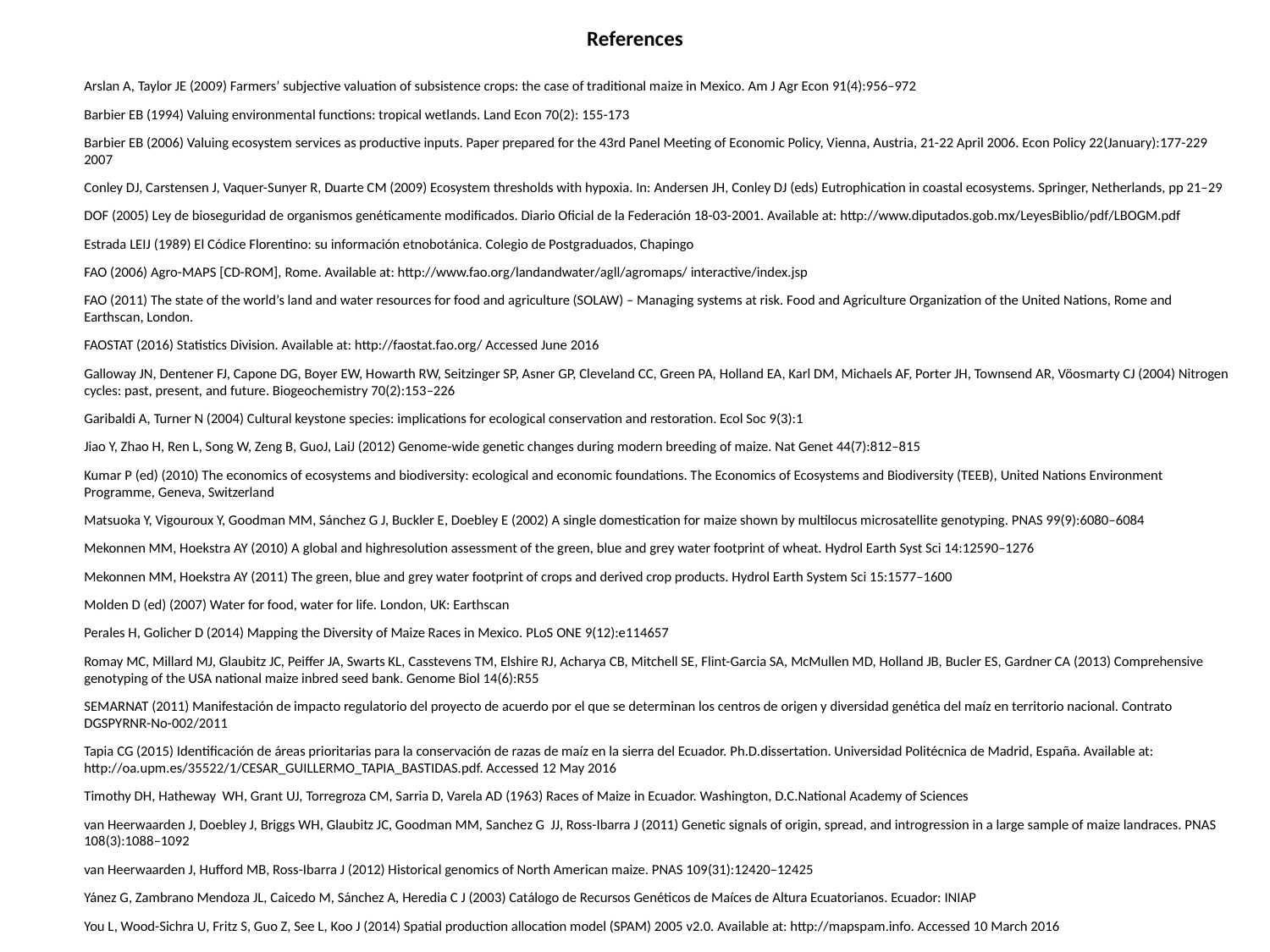

# References
Arslan A, Taylor JE (2009) Farmers’ subjective valuation of subsistence crops: the case of traditional maize in Mexico. Am J Agr Econ 91(4):956–972
Barbier EB (1994) Valuing environmental functions: tropical wetlands. Land Econ 70(2): 155-173
Barbier EB (2006) Valuing ecosystem services as productive inputs. Paper prepared for the 43rd Panel Meeting of Economic Policy, Vienna, Austria, 21-22 April 2006. Econ Policy 22(January):177-229 2007
Conley DJ, Carstensen J, Vaquer-Sunyer R, Duarte CM (2009) Ecosystem thresholds with hypoxia. In: Andersen JH, Conley DJ (eds) Eutrophication in coastal ecosystems. Springer, Netherlands, pp 21–29
DOF (2005) Ley de bioseguridad de organismos genéticamente modificados. Diario Oficial de la Federación 18-03-2001. Available at: http://www.diputados.gob.mx/LeyesBiblio/pdf/LBOGM.pdf
Estrada LEIJ (1989) El Códice Florentino: su información etnobotánica. Colegio de Postgraduados, Chapingo
FAO (2006) Agro-MAPS [CD-ROM], Rome. Available at: http://www.fao.org/landandwater/agll/agromaps/ interactive/index.jsp
FAO (2011) The state of the world’s land and water resources for food and agriculture (SOLAW) – Managing systems at risk. Food and Agriculture Organization of the United Nations, Rome and Earthscan, London.
FAOSTAT (2016) Statistics Division. Available at: http://faostat.fao.org/ Accessed June 2016
Galloway JN, Dentener FJ, Capone DG, Boyer EW, Howarth RW, Seitzinger SP, Asner GP, Cleveland CC, Green PA, Holland EA, Karl DM, Michaels AF, Porter JH, Townsend AR, Vöosmarty CJ (2004) Nitrogen cycles: past, present, and future. Biogeochemistry 70(2):153–226
Garibaldi A, Turner N (2004) Cultural keystone species: implications for ecological conservation and restoration. Ecol Soc 9(3):1
Jiao Y, Zhao H, Ren L, Song W, Zeng B, GuoJ, LaiJ (2012) Genome-wide genetic changes during modern breeding of maize. Nat Genet 44(7):812–815
Kumar P (ed) (2010) The economics of ecosystems and biodiversity: ecological and economic foundations. The Economics of Ecosystems and Biodiversity (TEEB), United Nations Environment Programme, Geneva, Switzerland
Matsuoka Y, Vigouroux Y, Goodman MM, Sánchez G J, Buckler E, Doebley E (2002) A single domestication for maize shown by multilocus microsatellite genotyping. PNAS 99(9):6080–6084
Mekonnen MM, Hoekstra AY (2010) A global and highresolution assessment of the green, blue and grey water footprint of wheat. Hydrol Earth Syst Sci 14:12590–1276
Mekonnen MM, Hoekstra AY (2011) The green, blue and grey water footprint of crops and derived crop products. Hydrol Earth System Sci 15:1577–1600
Molden D (ed) (2007) Water for food, water for life. London, UK: Earthscan
Perales H, Golicher D (2014) Mapping the Diversity of Maize Races in Mexico. PLoS ONE 9(12):e114657
Romay MC, Millard MJ, Glaubitz JC, Peiffer JA, Swarts KL, Casstevens TM, Elshire RJ, Acharya CB, Mitchell SE, Flint-Garcia SA, McMullen MD, Holland JB, Bucler ES, Gardner CA (2013) Comprehensive genotyping of the USA national maize inbred seed bank. Genome Biol 14(6):R55
SEMARNAT (2011) Manifestación de impacto regulatorio del proyecto de acuerdo por el que se determinan los centros de origen y diversidad genética del maíz en territorio nacional. Contrato DGSPYRNR-No-002/2011
Tapia CG (2015) Identificación de áreas prioritarias para la conservación de razas de maíz en la sierra del Ecuador. Ph.D.dissertation. Universidad Politécnica de Madrid, España. Available at:  http://oa.upm.es/35522/1/CESAR_GUILLERMO_TAPIA_BASTIDAS.pdf. Accessed 12 May 2016
Timothy DH, Hatheway  WH, Grant UJ, Torregroza CM, Sarria D, Varela AD (1963) Races of Maize in Ecuador. Washington, D.C.National Academy of Sciences
van Heerwaarden J, Doebley J, Briggs WH, Glaubitz JC, Goodman MM, Sanchez G  JJ, Ross-Ibarra J (2011) Genetic signals of origin, spread, and introgression in a large sample of maize landraces. PNAS 108(3):1088–1092
van Heerwaarden J, Hufford MB, Ross-Ibarra J (2012) Historical genomics of North American maize. PNAS 109(31):12420–12425
Yánez G, Zambrano Mendoza JL, Caicedo M, Sánchez A, Heredia C J (2003) Catálogo de Recursos Genéticos de Maíces de Altura Ecuatorianos. Ecuador: INIAP
You L, Wood-Sichra U, Fritz S, Guo Z, See L, Koo J (2014) Spatial production allocation model (SPAM) 2005 v2.0. Available at: http://mapspam.info. Accessed 10 March 2016